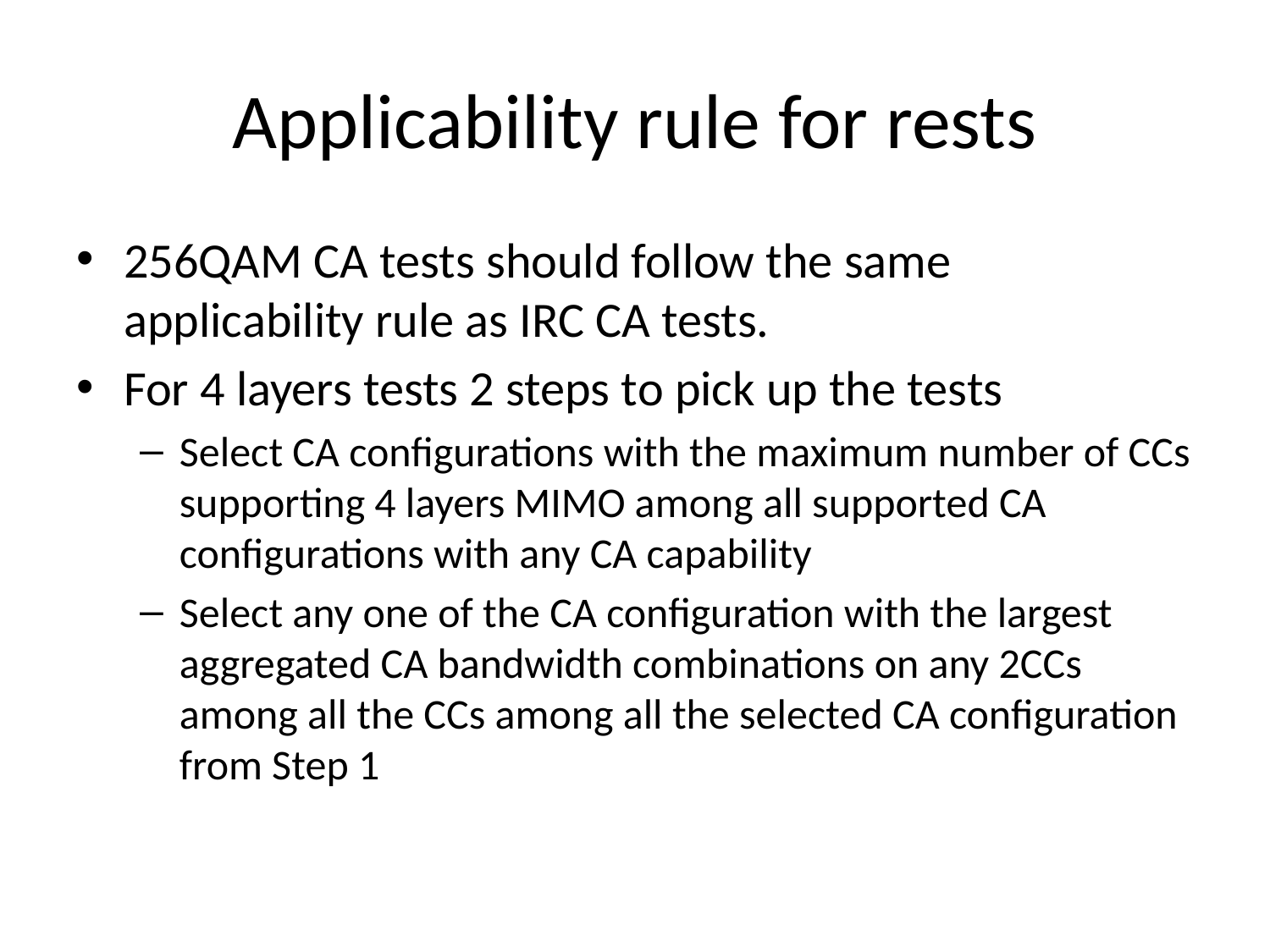

# Applicability rule for rests
256QAM CA tests should follow the same applicability rule as IRC CA tests.
For 4 layers tests 2 steps to pick up the tests
Select CA configurations with the maximum number of CCs supporting 4 layers MIMO among all supported CA configurations with any CA capability
Select any one of the CA configuration with the largest aggregated CA bandwidth combinations on any 2CCs among all the CCs among all the selected CA configuration from Step 1